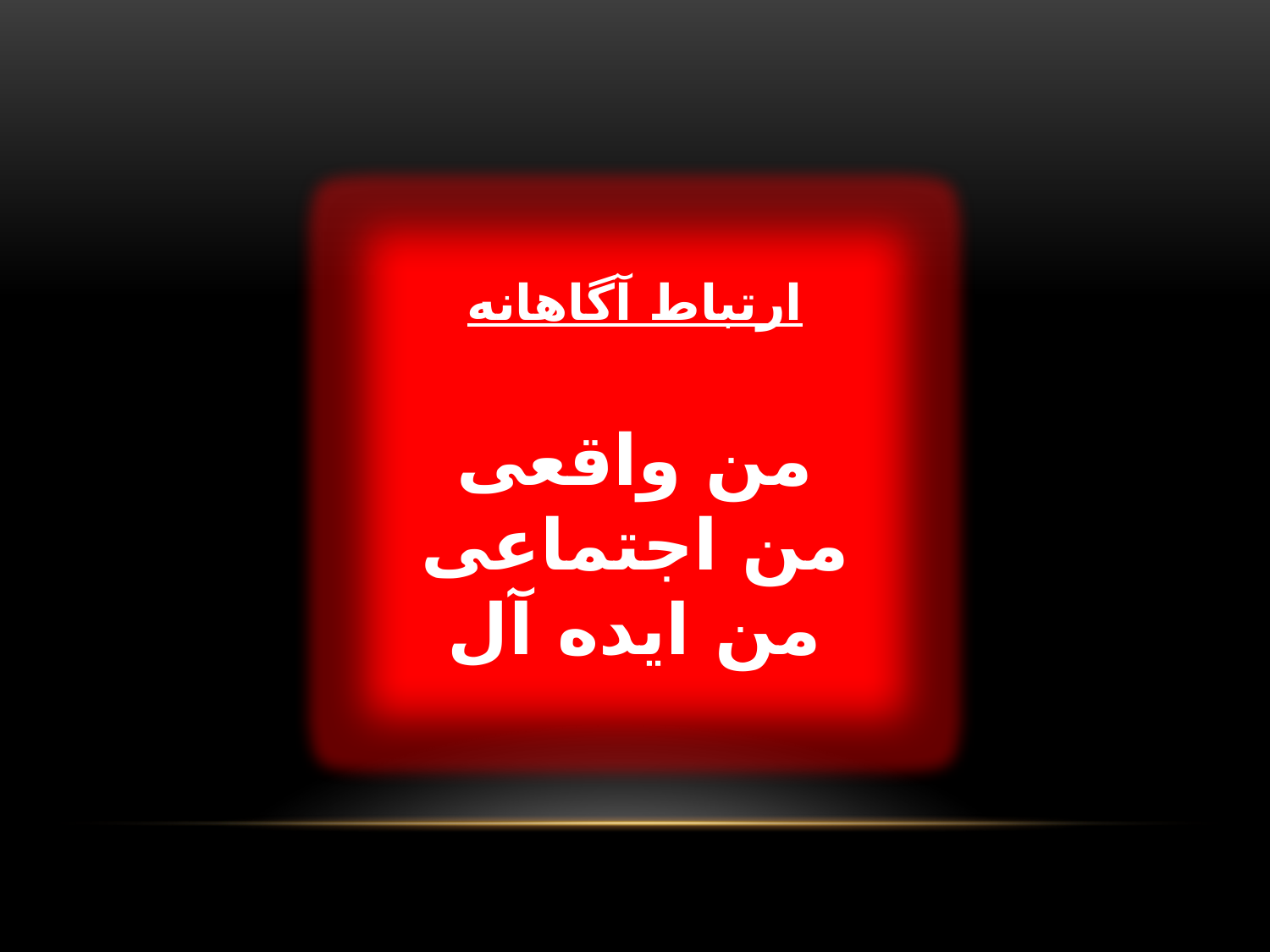

ارتباط آگاهانه

من واقعی
من اجتماعی
من ایده آل